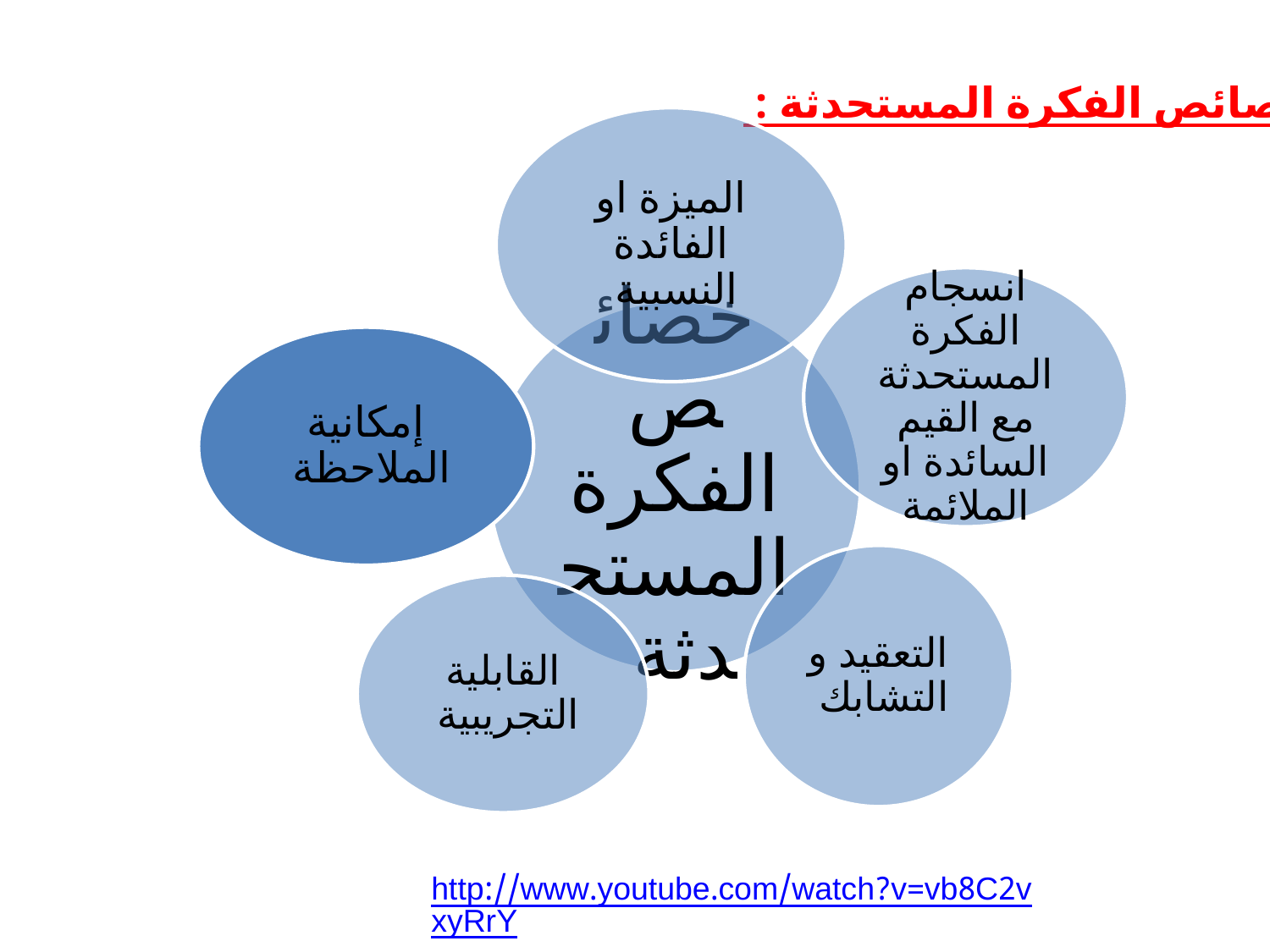

خصائص الفكرة المستحدثة :
خصائص الفكرة المستحدثة
الميزة او الفائدة النسبية
انسجام الفكرة المستحدثة مع القيم السائدة او الملائمة
التعقيد و التشابك
القابلية التجريبية

إمكانية الملاحظة
http://www.youtube.com/watch?v=vb8C2vxyRrY